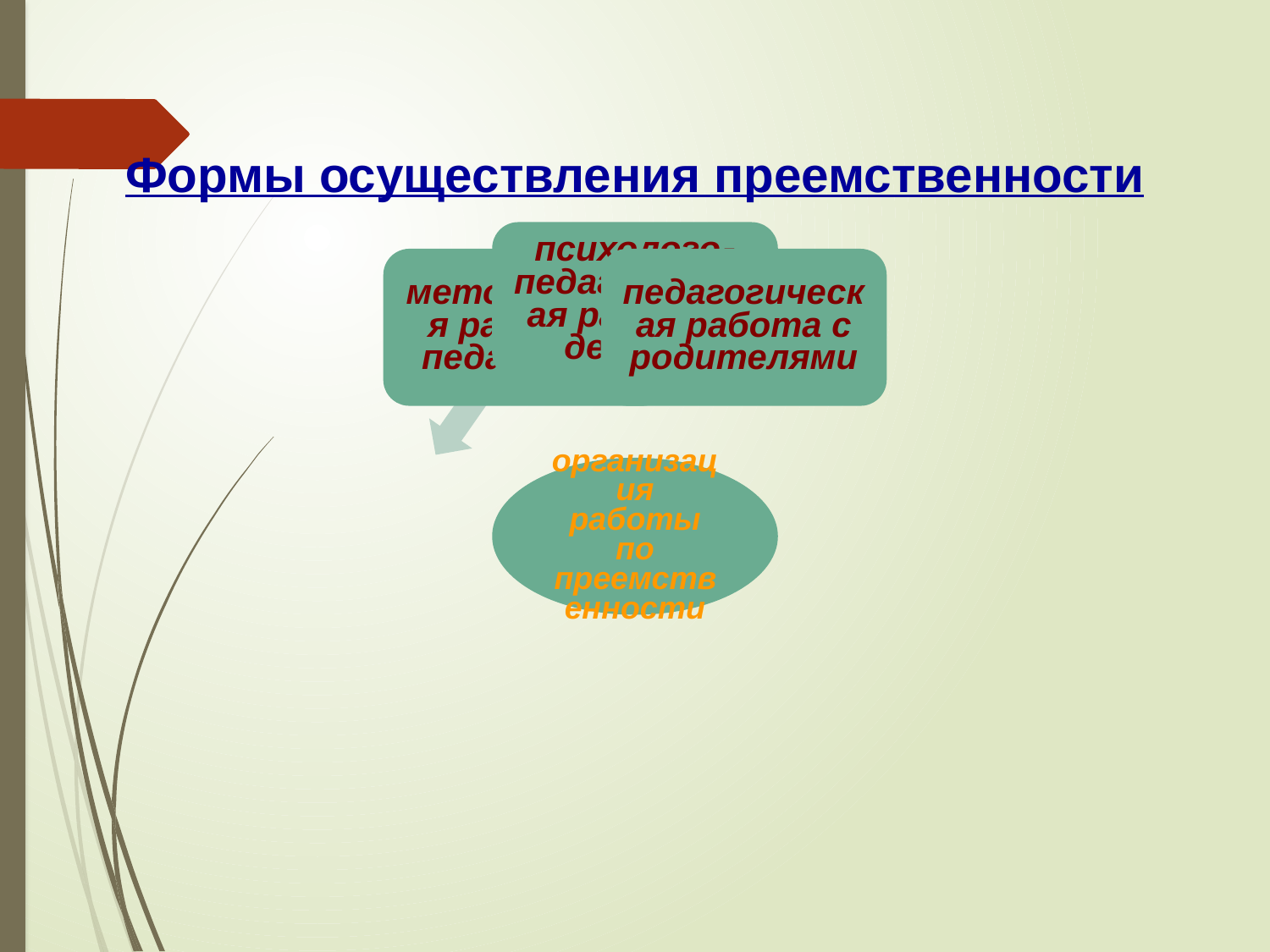

# Формы осуществления преемственности
организация работы по преемственности